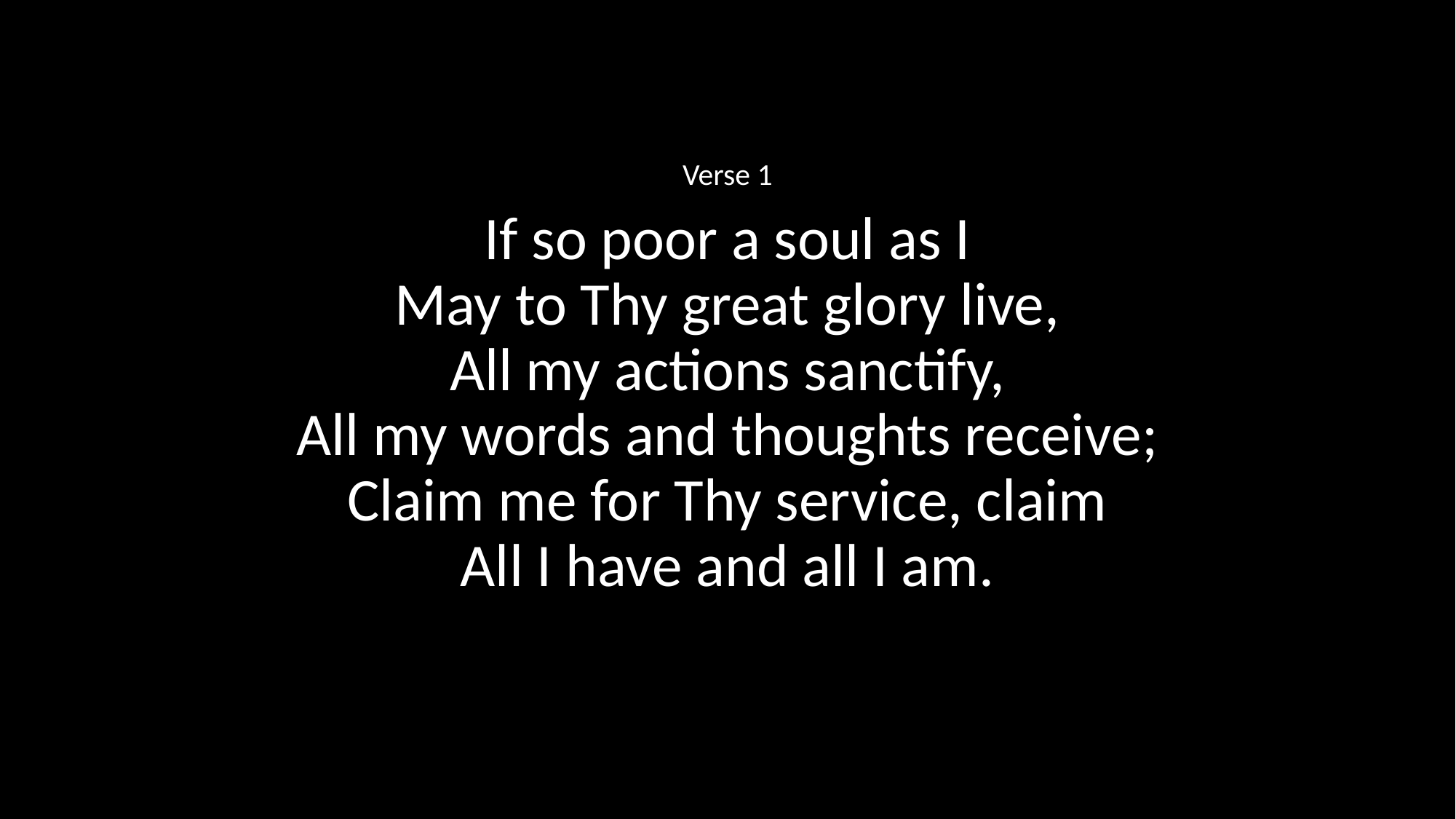

Verse 1
If so poor a soul as I
May to Thy great glory live,
All my actions sanctify,
All my words and thoughts receive;
Claim me for Thy service, claim
All I have and all I am.